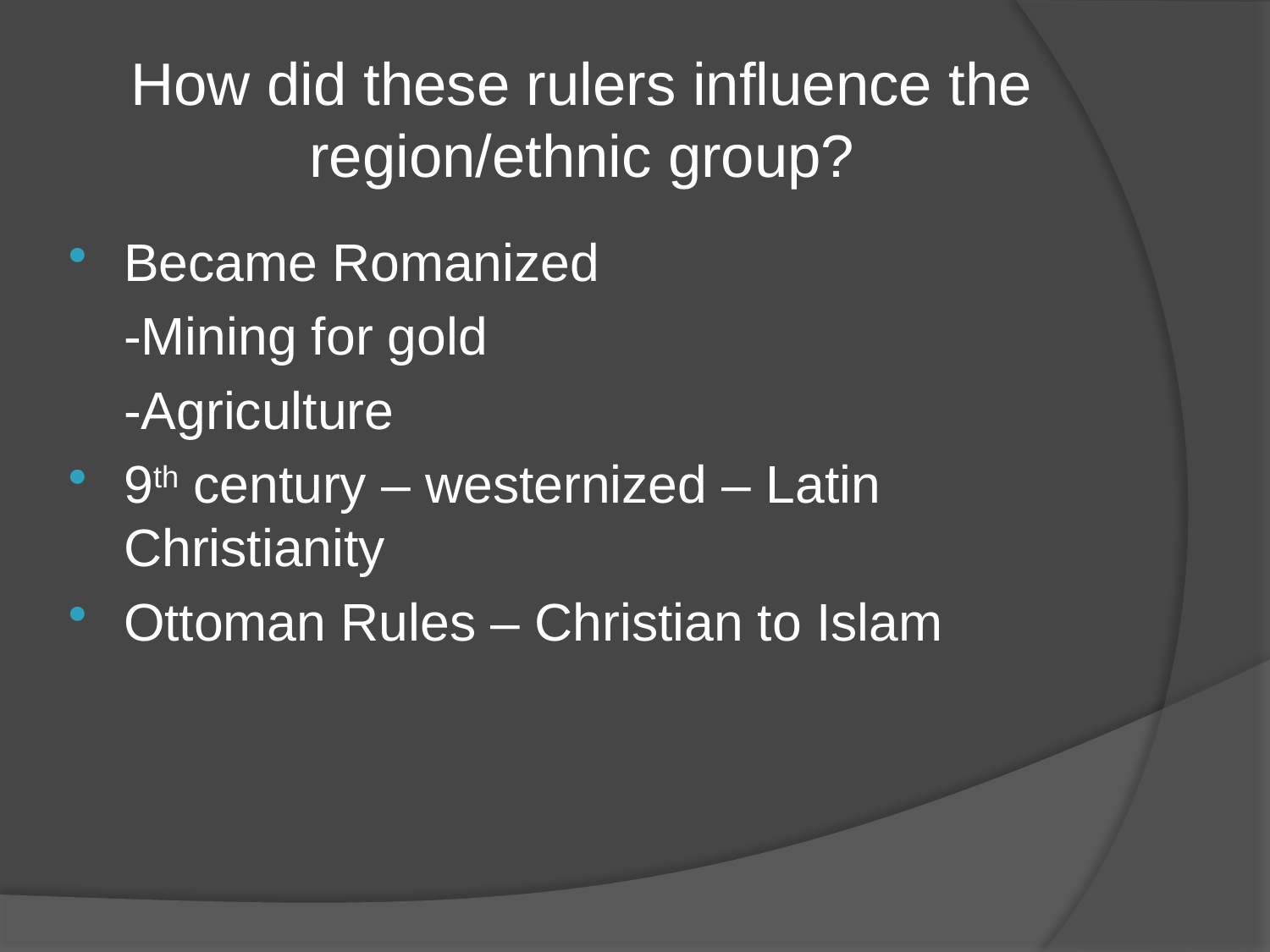

# How did these rulers influence the region/ethnic group?
Became Romanized
	-Mining for gold
	-Agriculture
9th century – westernized – Latin Christianity
Ottoman Rules – Christian to Islam